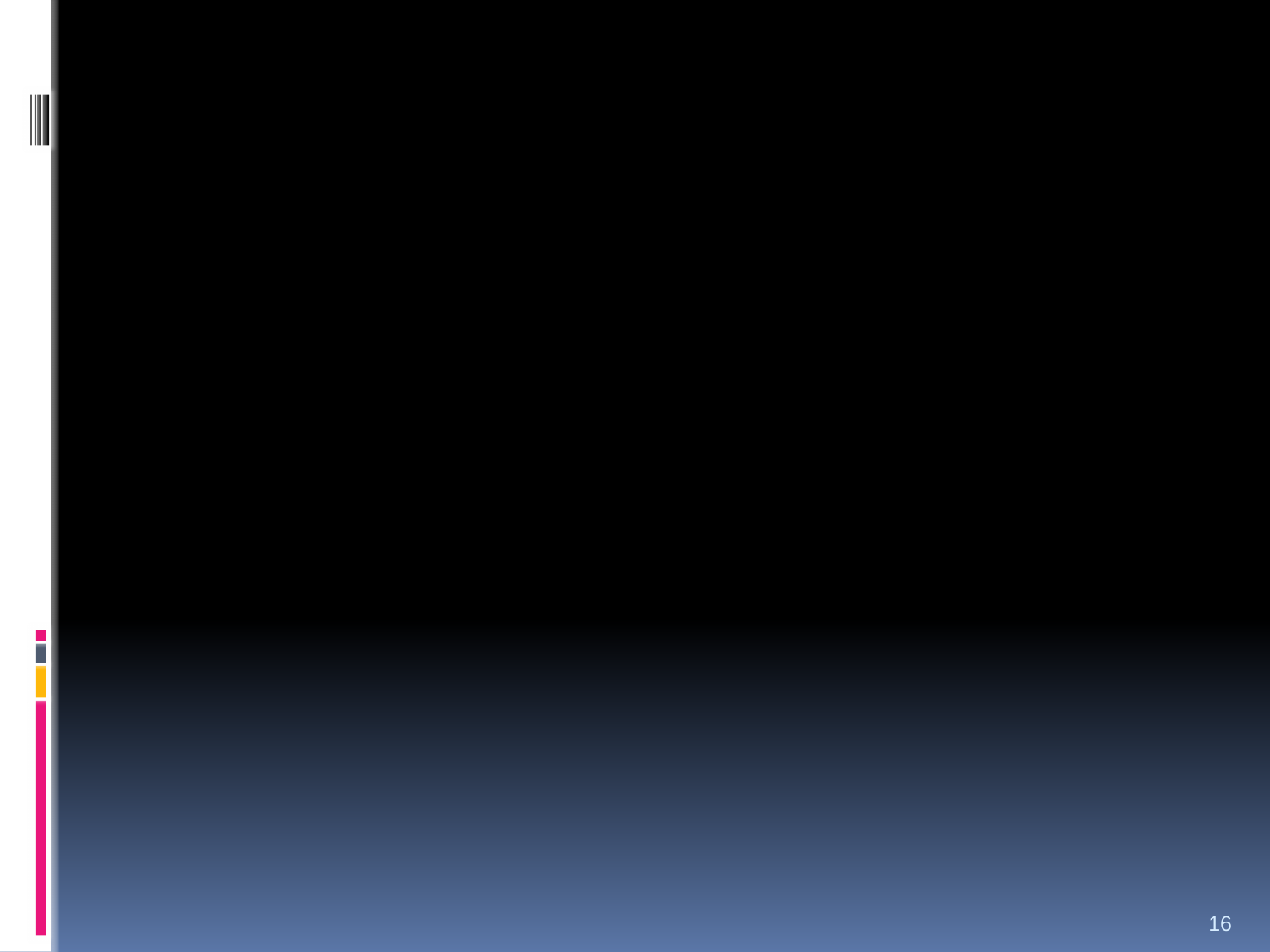

ประเทศกำลังพัฒนา : ความรู้ด้านวิทยาการระดับโลก

โครงสร้างพื้นฐานทางความรู้โดยเฉพาะวิทยาศาสตร์และเทคโนโลยี อ่อนแอ ล่าช้า
ไม่สามารถพัฒนาไปสู่นวัตกรรมใหม่ได้
16